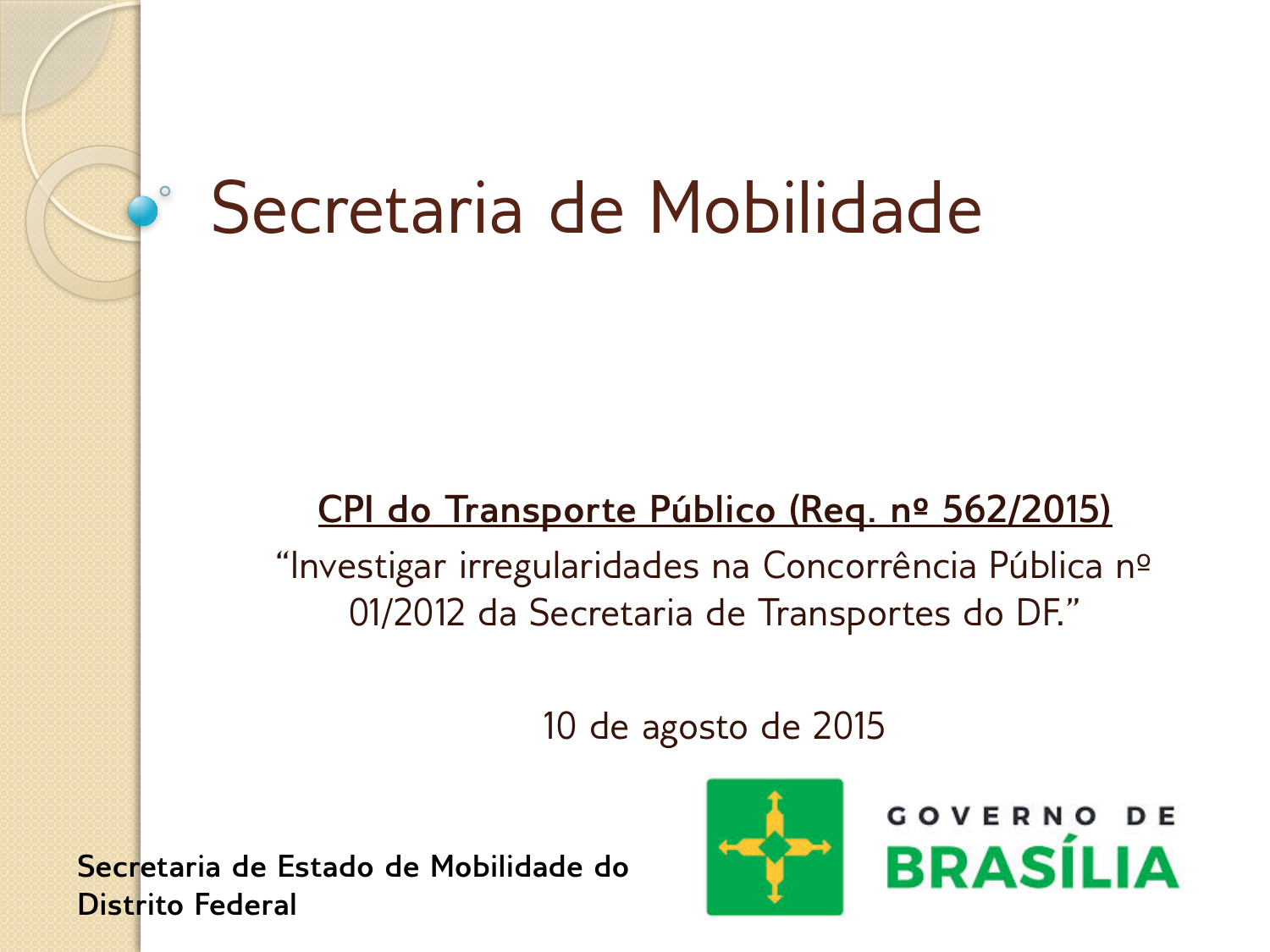

# Secretaria de Mobilidade

CPI do Transporte Público (Req. nº 562/2015)
“Investigar irregularidades na Concorrência Pública nº 01/2012 da Secretaria de Transportes do DF.”

10 de agosto de 2015